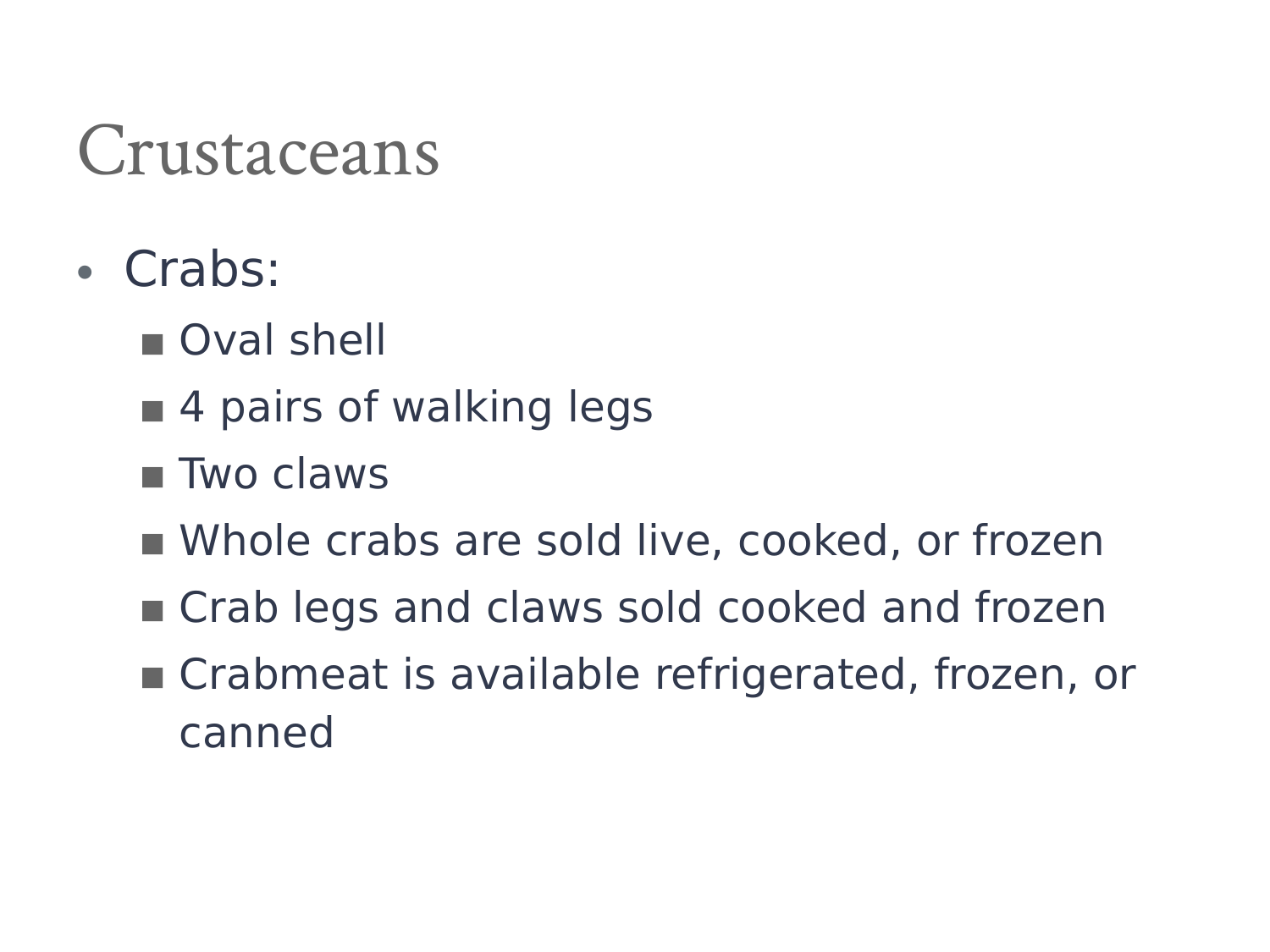

# Crustaceans
Crabs:
Oval shell
4 pairs of walking legs
Two claws
Whole crabs are sold live, cooked, or frozen
Crab legs and claws sold cooked and frozen
Crabmeat is available refrigerated, frozen, or canned